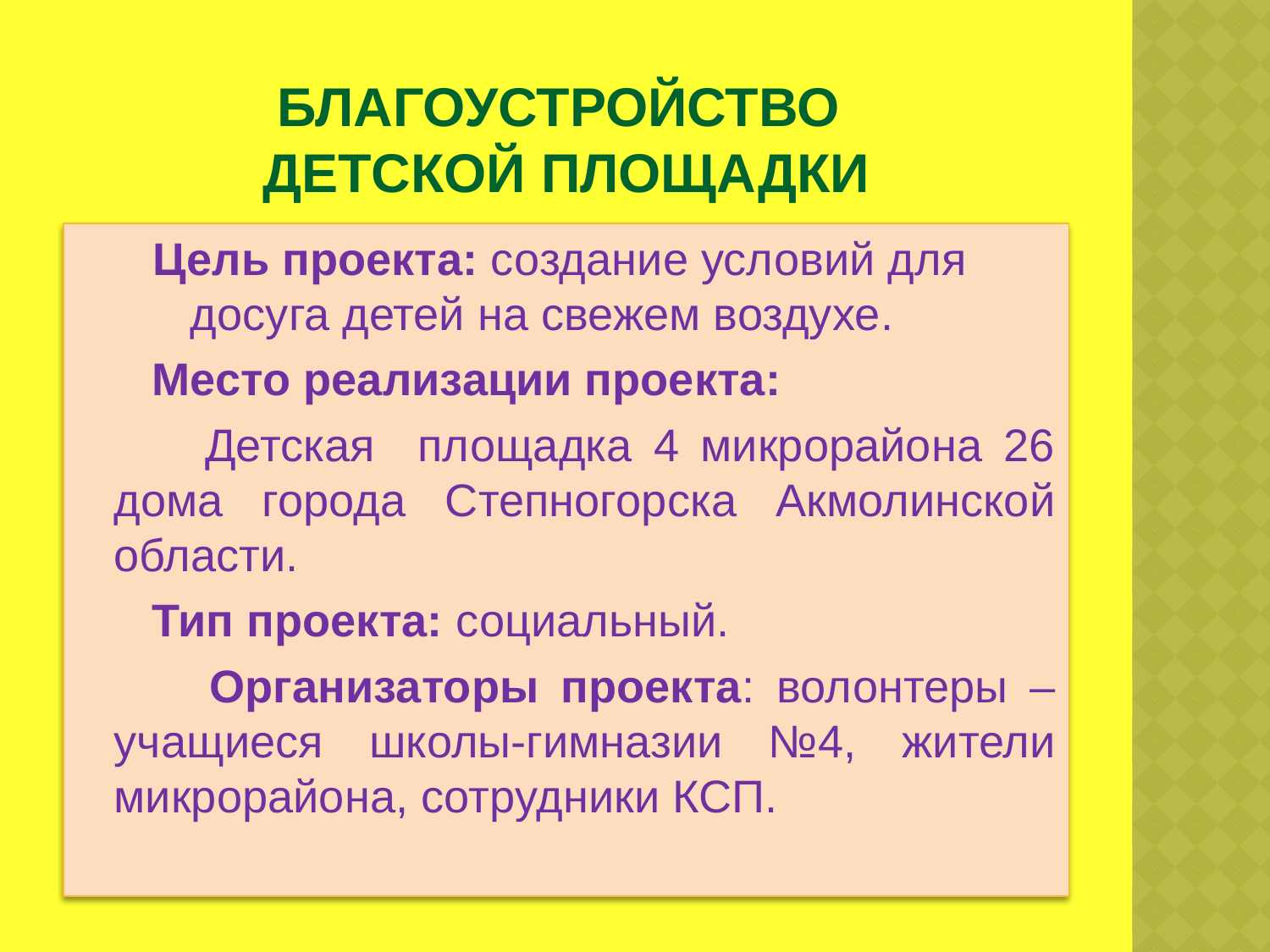

# благоустройство детской площадки
      Цель проекта: создание условий для              досуга детей на свежем воздухе.
      Место реализации проекта:
      Детская  площадка 4 микрорайона 26 дома города Степногорска Акмолинской области.
      Тип проекта: социальный.
      Организаторы проекта: волонтеры – учащиеся школы-гимназии №4, жители микрорайона, сотрудники КСП.